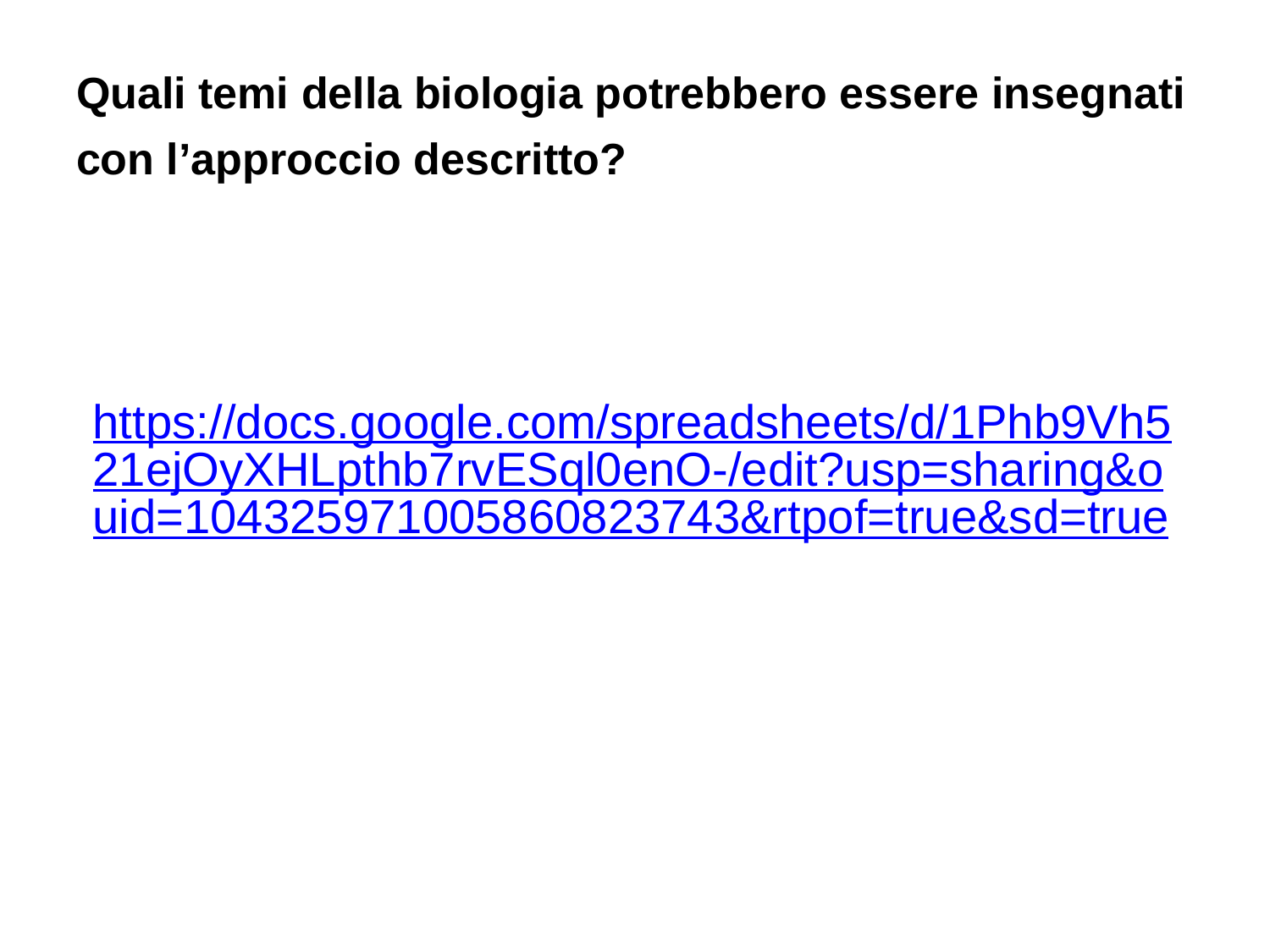

# Quali temi della biologia potrebbero essere insegnati con l’approccio descritto?
https://docs.google.com/spreadsheets/d/1Phb9Vh521ejOyXHLpthb7rvESql0enO-/edit?usp=sharing&ouid=104325971005860823743&rtpof=true&sd=true